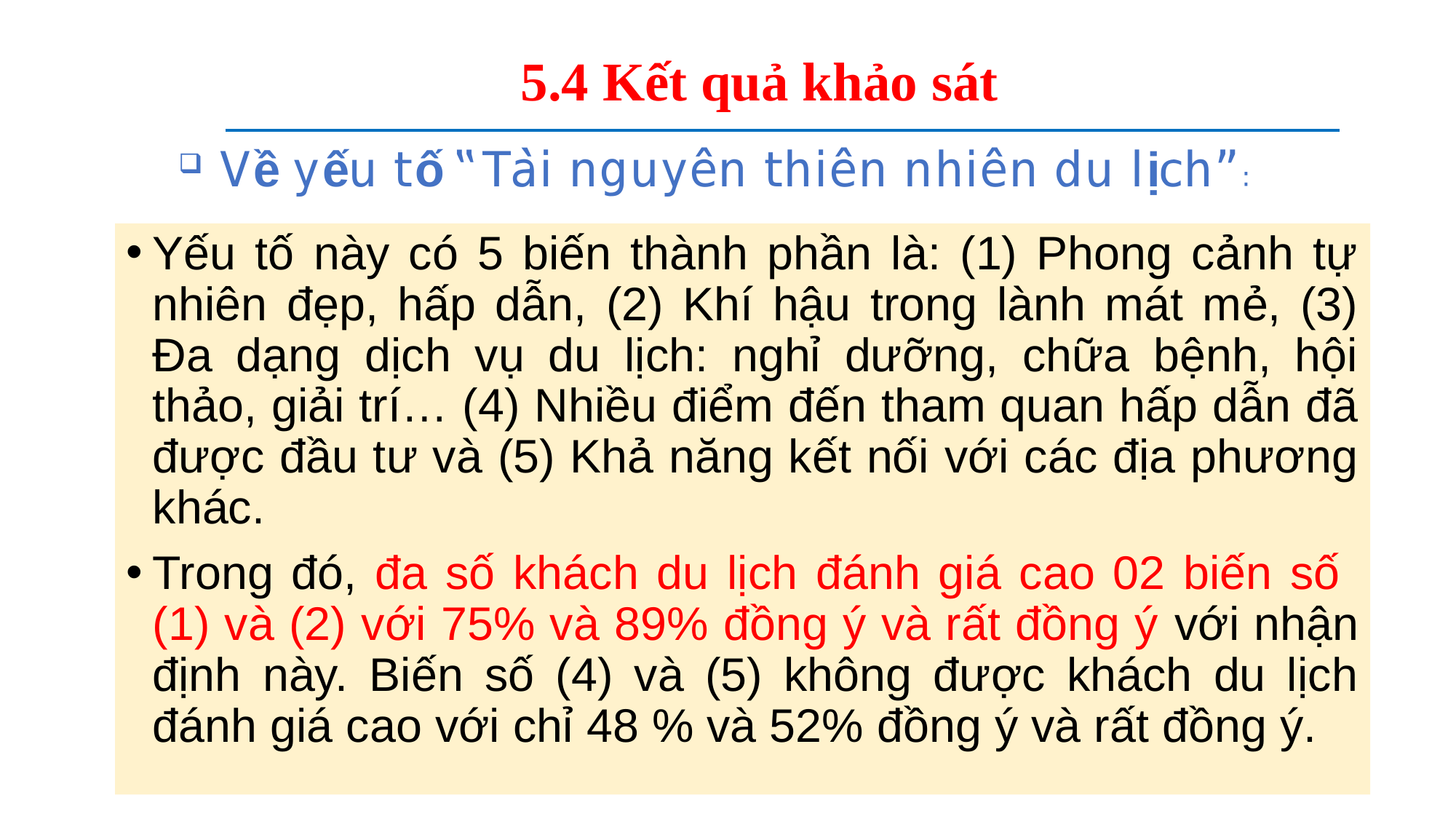

# 5.4 Kết quả khảo sát
 Về yếu tố “Tài nguyên thiên nhiên du lịch”:

Yếu tố này có 5 biến thành phần là: (1) Phong cảnh tự nhiên đẹp, hấp dẫn, (2) Khí hậu trong lành mát mẻ, (3) Đa dạng dịch vụ du lịch: nghỉ dưỡng, chữa bệnh, hội thảo, giải trí… (4) Nhiều điểm đến tham quan hấp dẫn đã được đầu tư và (5) Khả năng kết nối với các địa phương khác.
Trong đó, đa số khách du lịch đánh giá cao 02 biến số  (1) và (2) với 75% và 89% đồng ý và rất đồng ý với nhận định này. Biến số (4) và (5) không được khách du lịch đánh giá cao với chỉ 48 % và 52% đồng ý và rất đồng ý.
%